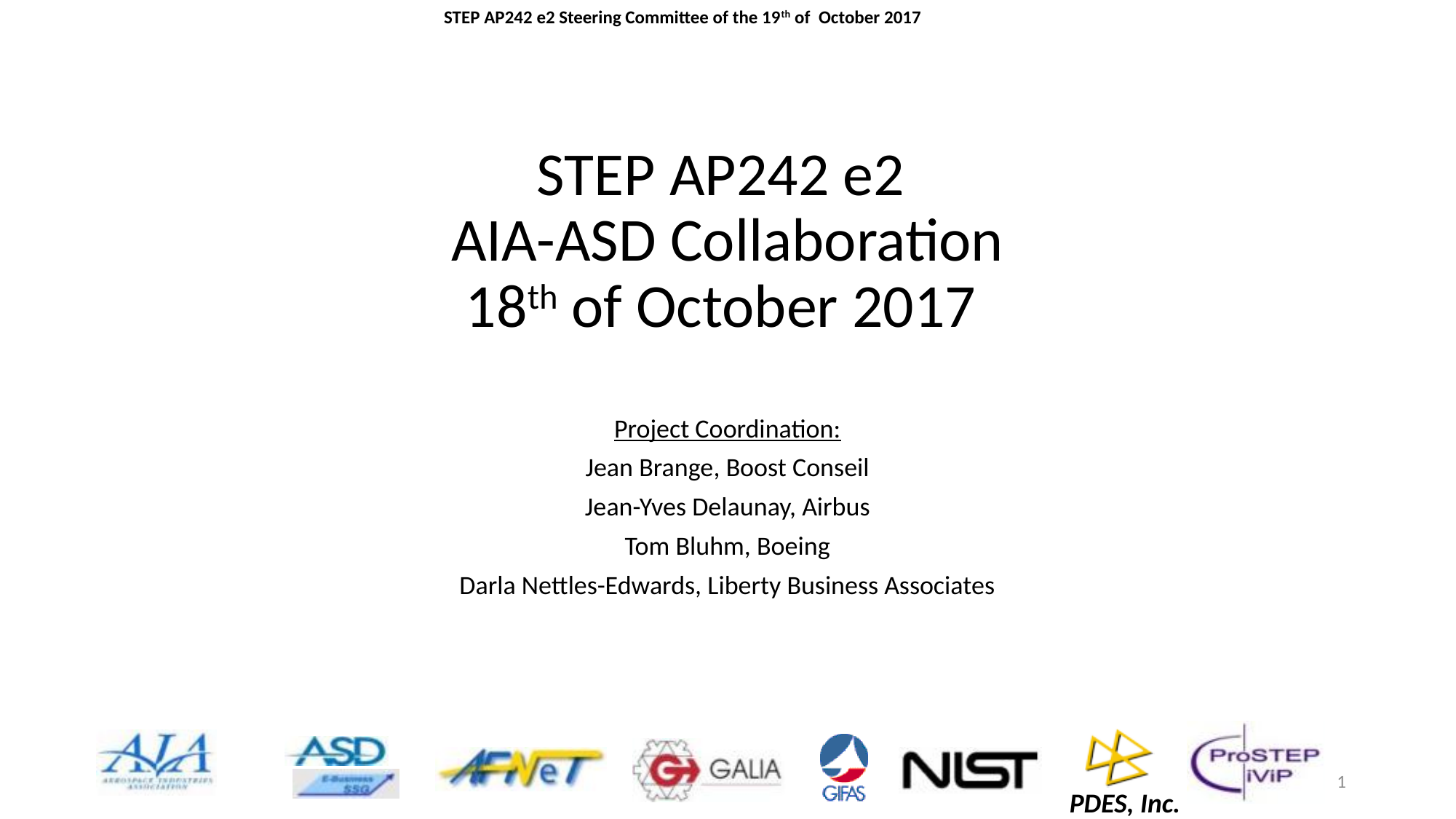

# STEP AP242 e2 AIA-ASD Collaboration 18th of October 2017
Project Coordination:
Jean Brange, Boost Conseil
Jean-Yves Delaunay, Airbus
Tom Bluhm, Boeing
Darla Nettles-Edwards, Liberty Business Associates
1